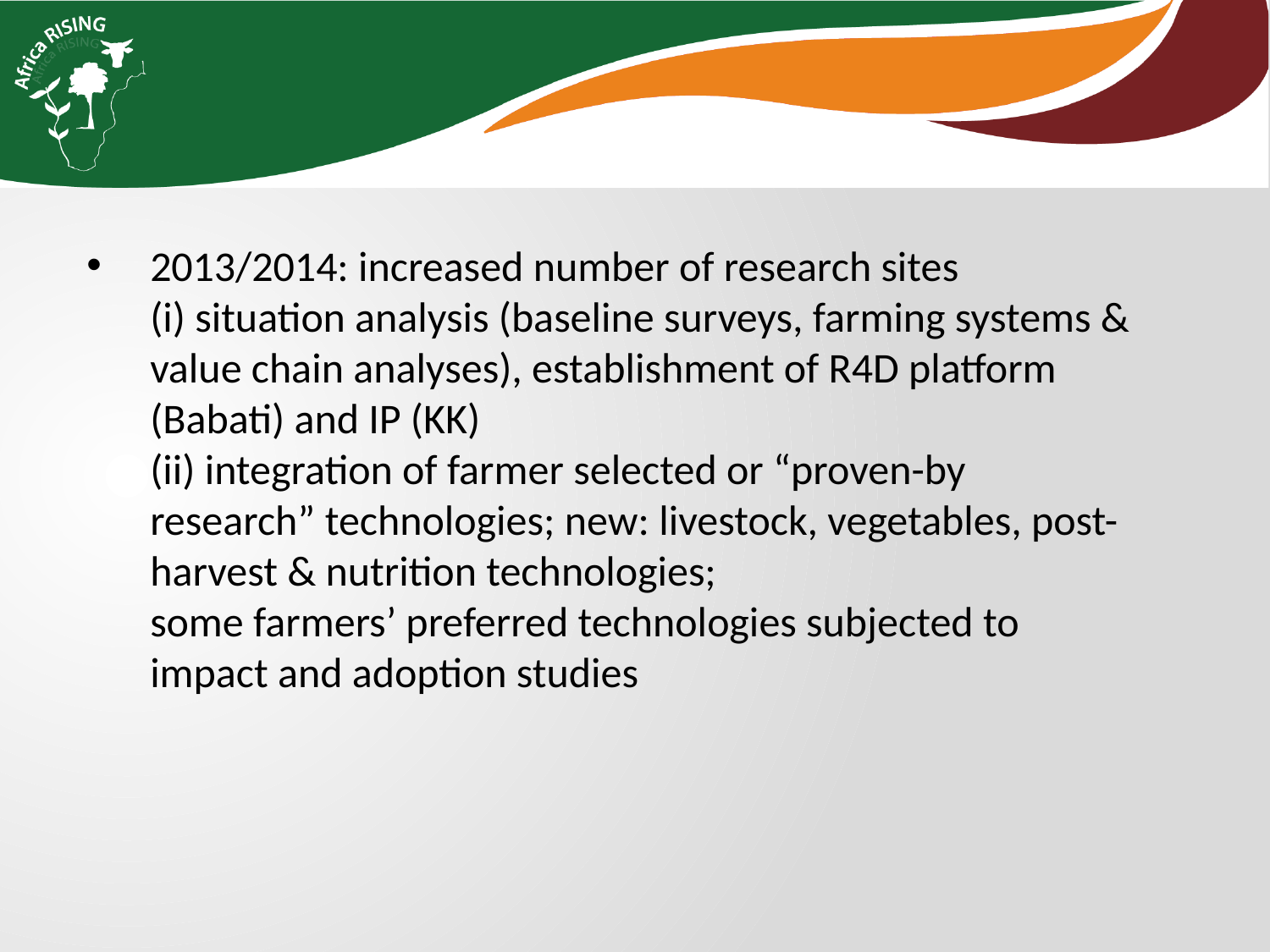

2013/2014: increased number of research sites
(i) situation analysis (baseline surveys, farming systems & value chain analyses), establishment of R4D platform (Babati) and IP (KK)
(ii) integration of farmer selected or “proven-by research” technologies; new: livestock, vegetables, post-harvest & nutrition technologies;
some farmers’ preferred technologies subjected to impact and adoption studies